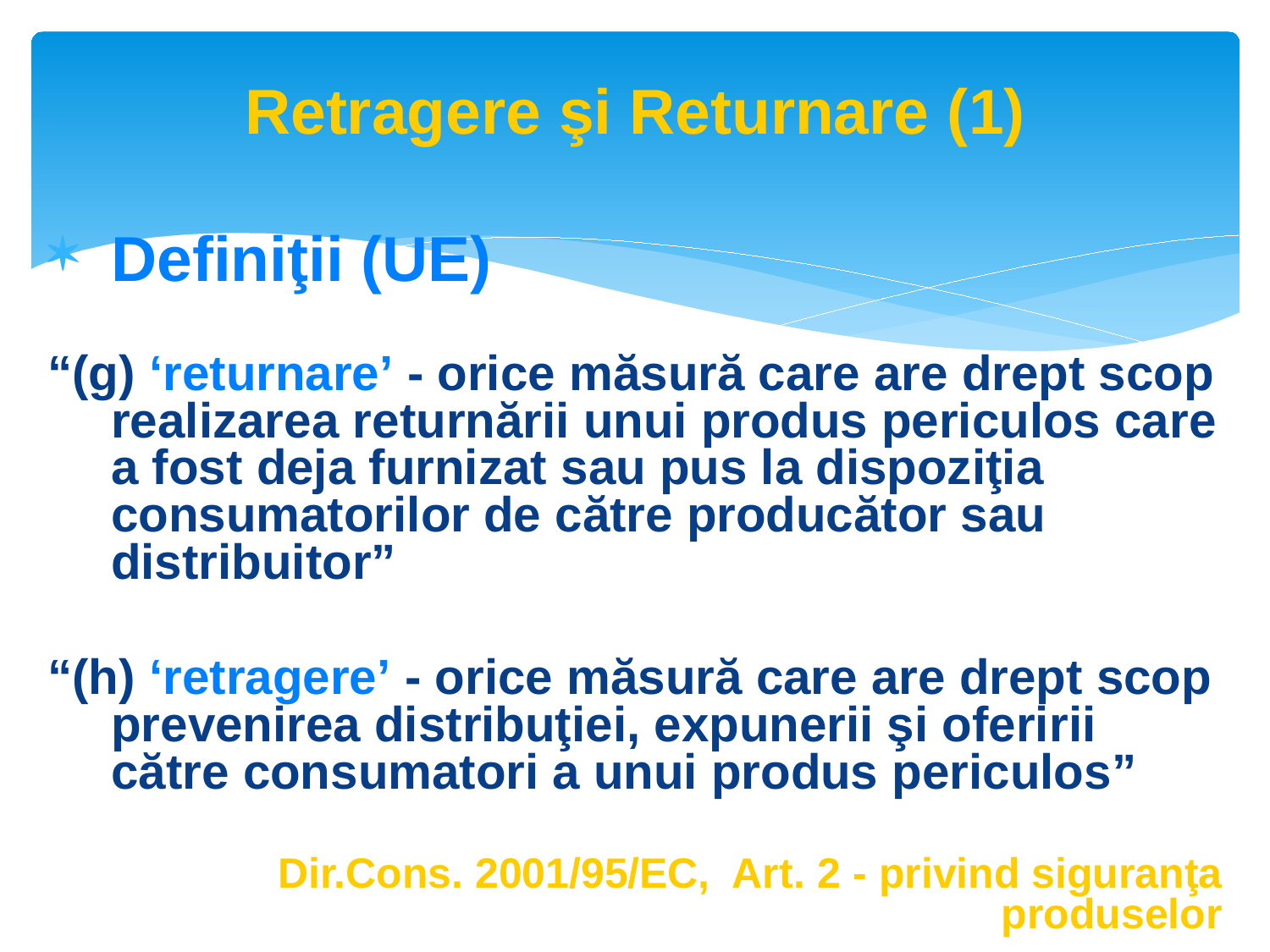

# Retragere şi Returnare (1)
Definiţii (UE)

“(g) ‘returnare’ - orice măsură care are drept scop realizarea returnării unui produs periculos care a fost deja furnizat sau pus la dispoziţia consumatorilor de către producător sau distribuitor”

“(h) ‘retragere’ - orice măsură care are drept scop prevenirea distribuţiei, expunerii şi oferirii către consumatori a unui produs periculos”

Dir.Cons. 2001/95/EC,  Art. 2 - privind siguranţa produselor